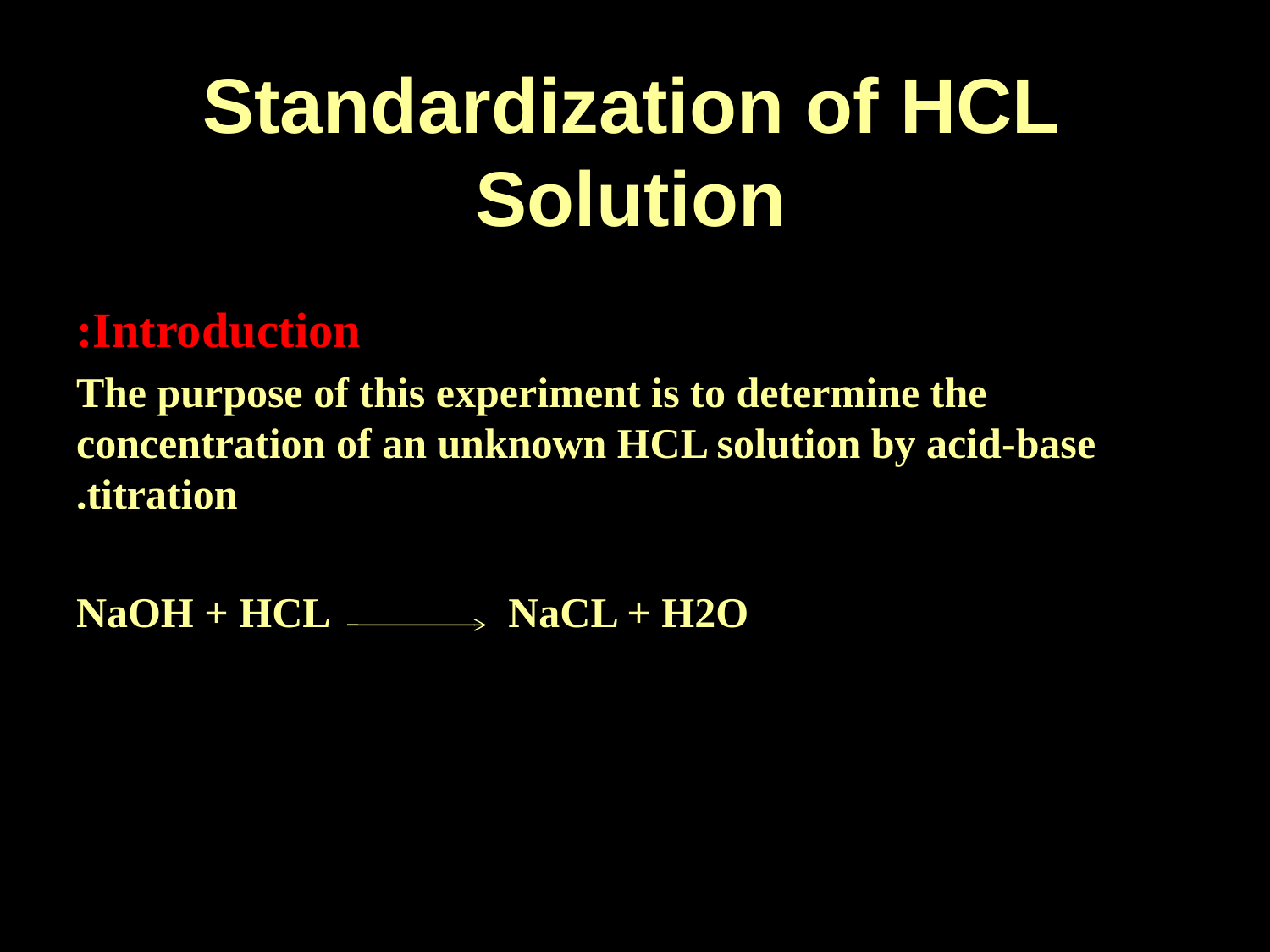

# Standardization of HCL Solution

Introduction:
The purpose of this experiment is to determine the concentration of an unknown HCL solution by acid-base titration.

NaOH + HCL                 NaCL + H2O